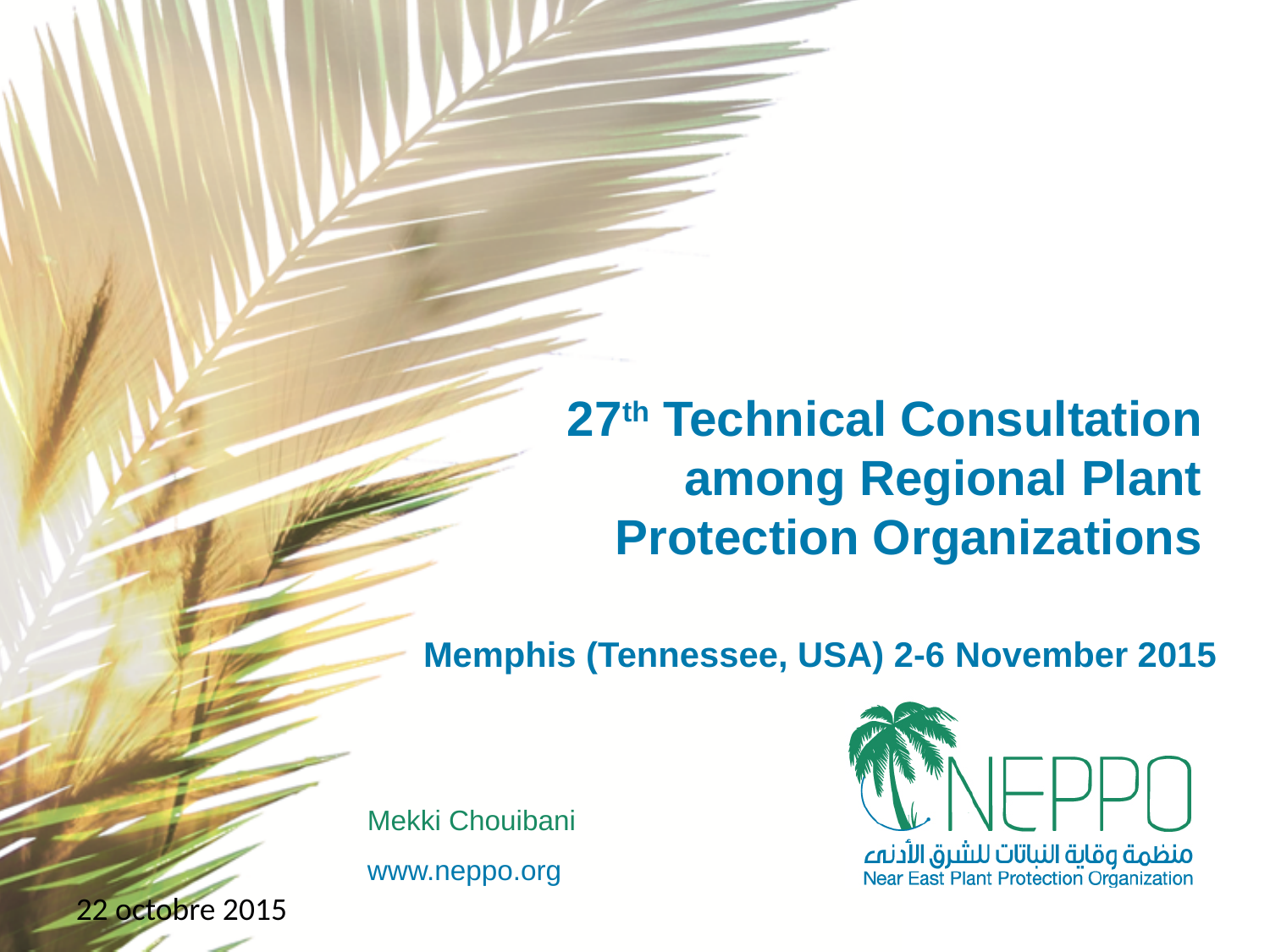

# 27th Technical Consultation among Regional Plant Protection Organizations
Memphis (Tennessee, USA) 2-6 November 2015
Mekki Chouibani
www.neppo.org
22 octobre 2015